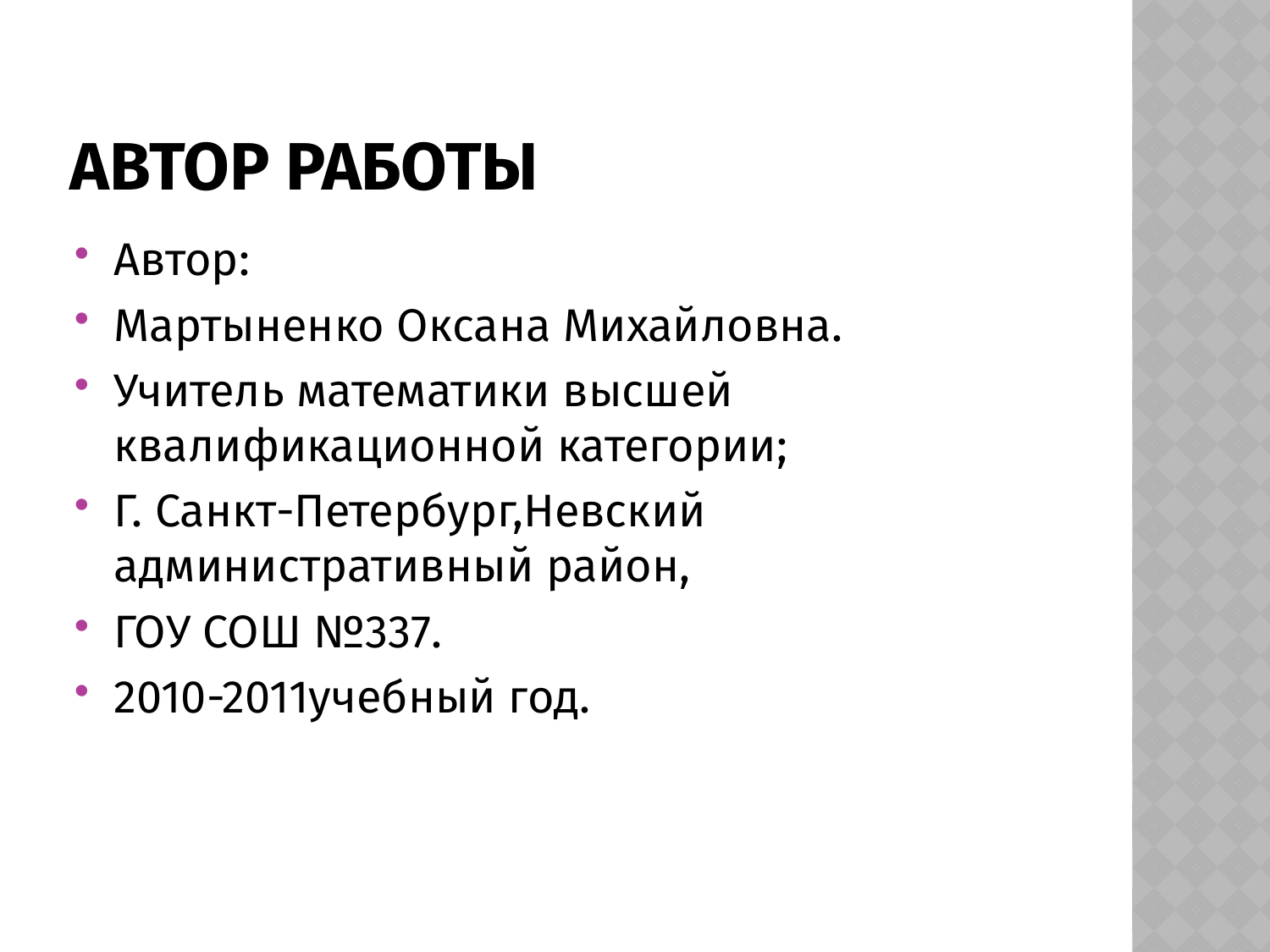

# Автор работы
Автор:
Мартыненко Оксана Михайловна.
Учитель математики высшей квалификационной категории;
Г. Санкт-Петербург,Невский административный район,
ГОУ СОШ №337.
2010-2011учебный год.